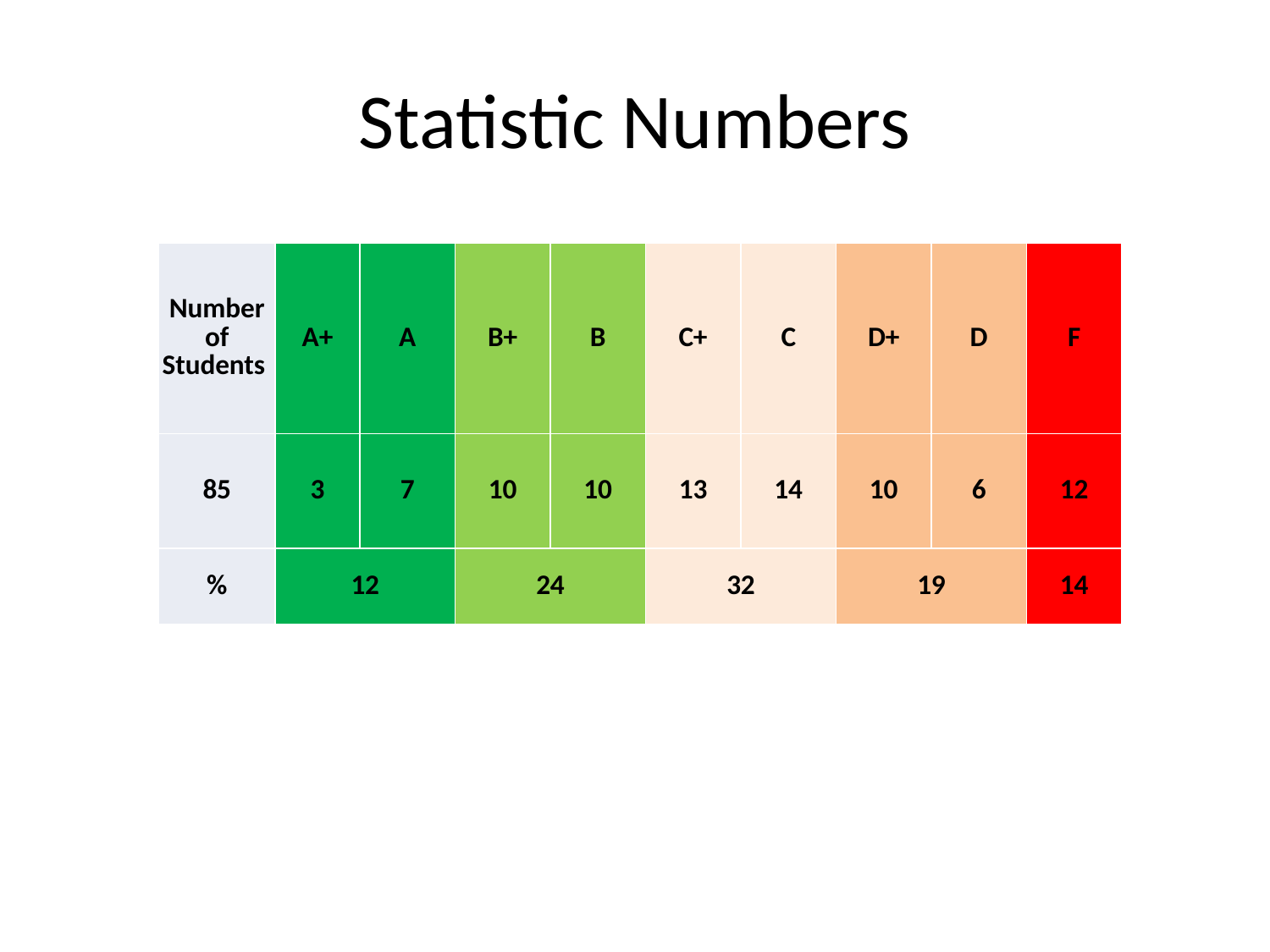

# Statistic Numbers
| Number of Students | A+ | A | B+ | B | C+ | C | D+ | D | F |
| --- | --- | --- | --- | --- | --- | --- | --- | --- | --- |
| 85 | 3 | 7 | 10 | 10 | 13 | 14 | 10 | 6 | 12 |
| % | 12 |  | 24 |  | 32 |  | 19 |  | 14 |